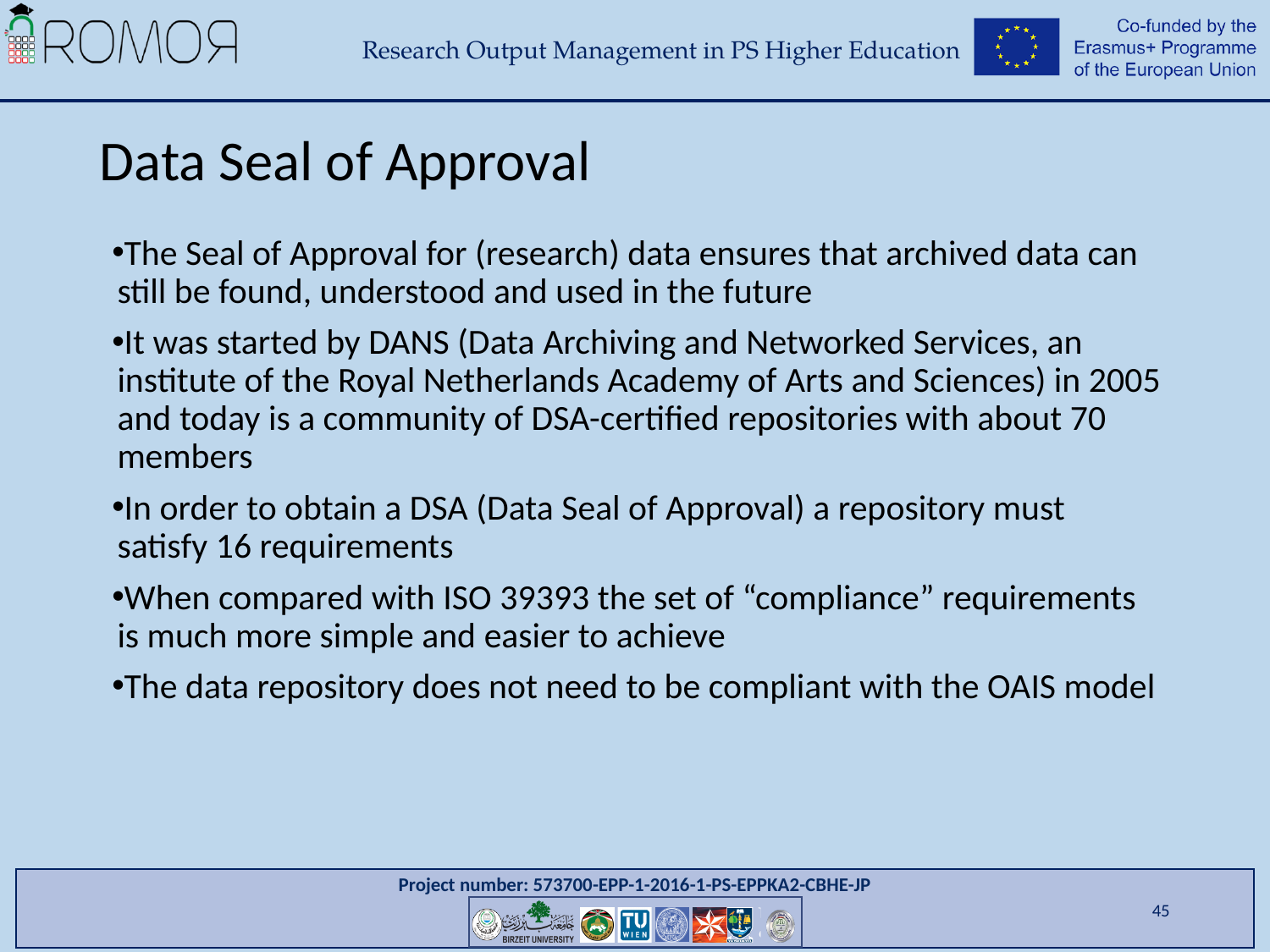

# Data Seal of Approval
The Seal of Approval for (research) data ensures that archived data can still be found, understood and used in the future
It was started by DANS (Data Archiving and Networked Services, an institute of the Royal Netherlands Academy of Arts and Sciences) in 2005 and today is a community of DSA-certified repositories with about 70 members
In order to obtain a DSA (Data Seal of Approval) a repository must satisfy 16 requirements
When compared with ISO 39393 the set of “compliance” requirements is much more simple and easier to achieve
The data repository does not need to be compliant with the OAIS model
45